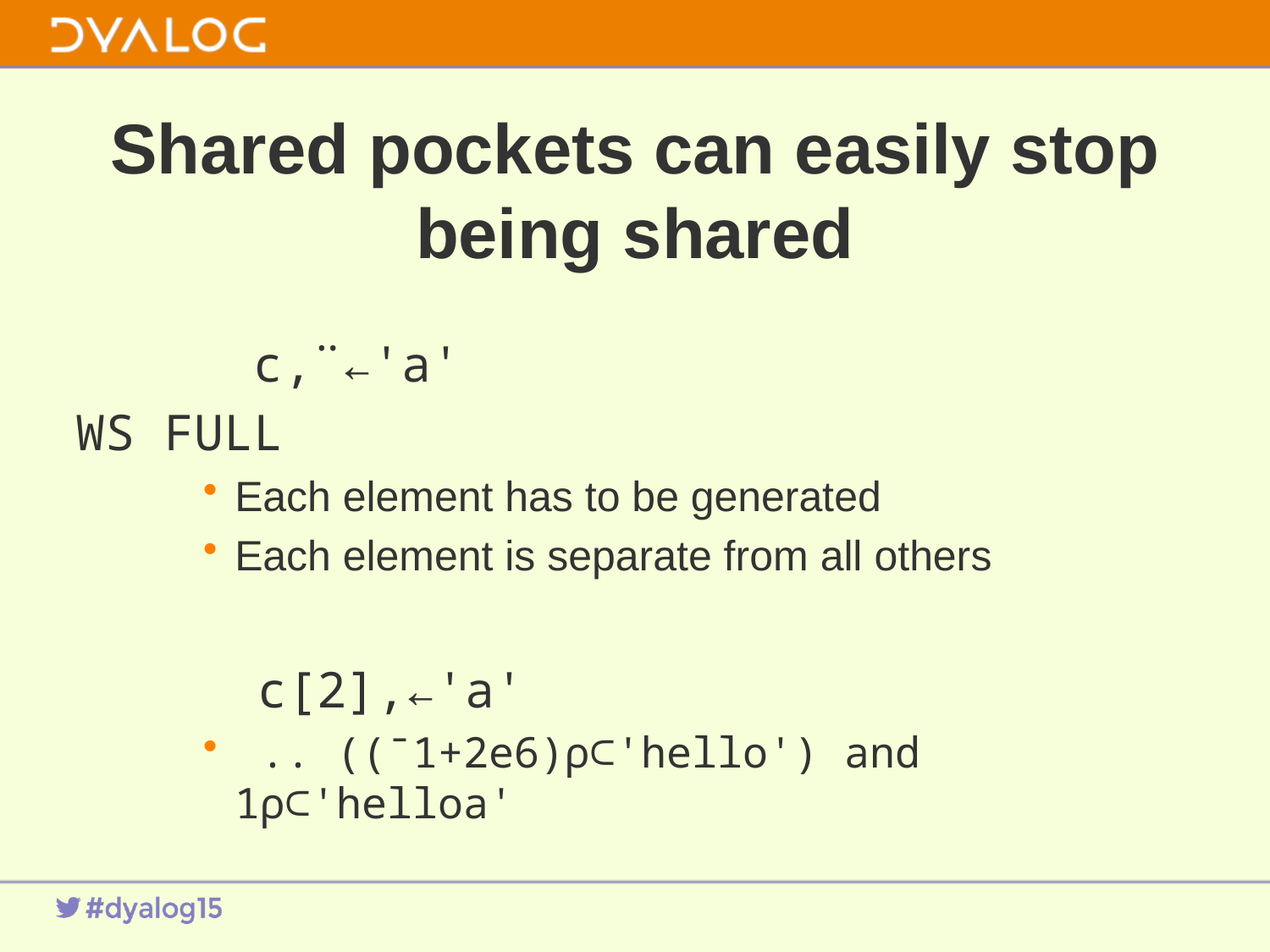

# Shared pockets can easily stop being shared
      c,¨←'a'
WS FULL
Each element has to be generated
Each element is separate from all others

    c[2],←'a'
 .. ((¯1+2e6)⍴⊂'hello') and 1⍴⊂'helloa'